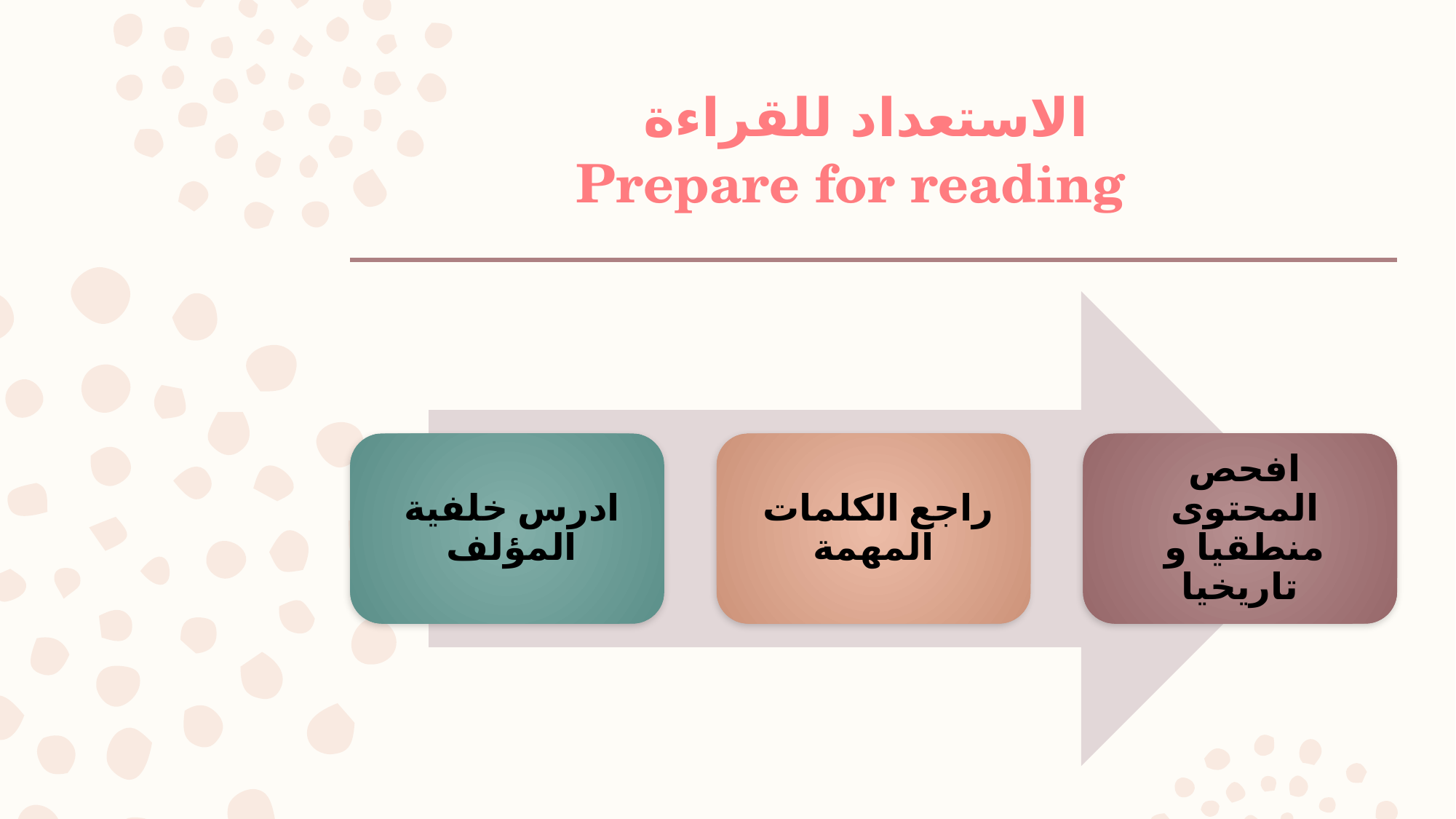

# الاستعداد للقراءة Prepare for reading
ادرس خلفية المؤلف
راجع الكلمات المهمة
افحص المحتوى منطقيا و تاريخيا